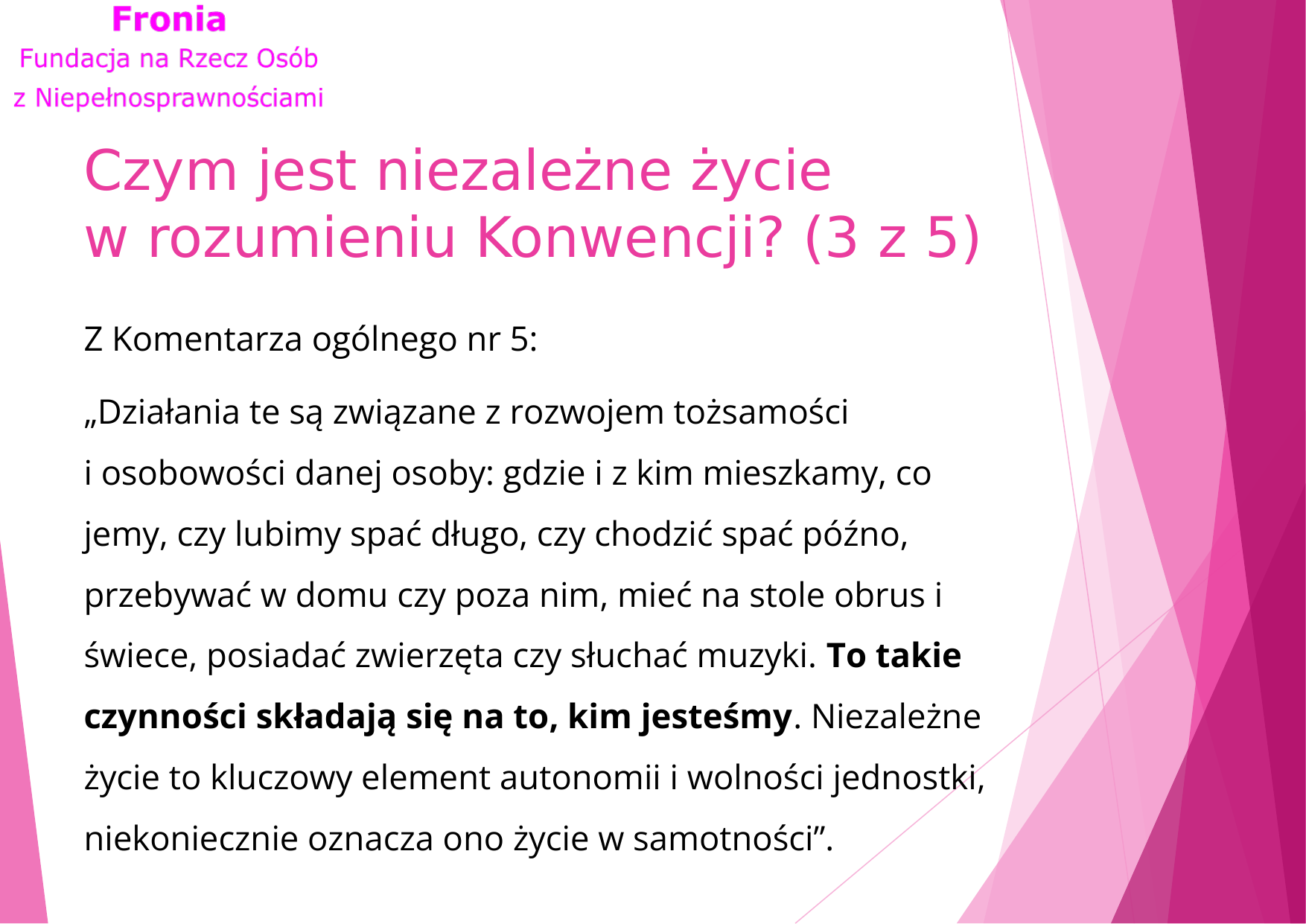

# Czym jest niezależne życie w rozumieniu Konwencji? (3 z 5)
Z Komentarza ogólnego nr 5:
„Działania te są związane z rozwojem tożsamości i osobowości danej osoby: gdzie i z kim mieszkamy, co jemy, czy lubimy spać długo, czy chodzić spać późno, przebywać w domu czy poza nim, mieć na stole obrus i świece, posiadać zwierzęta czy słuchać muzyki. To takie czynności składają się na to, kim jesteśmy. Niezależne życie to kluczowy element autonomii i wolności jednostki, niekoniecznie oznacza ono życie w samotności”.